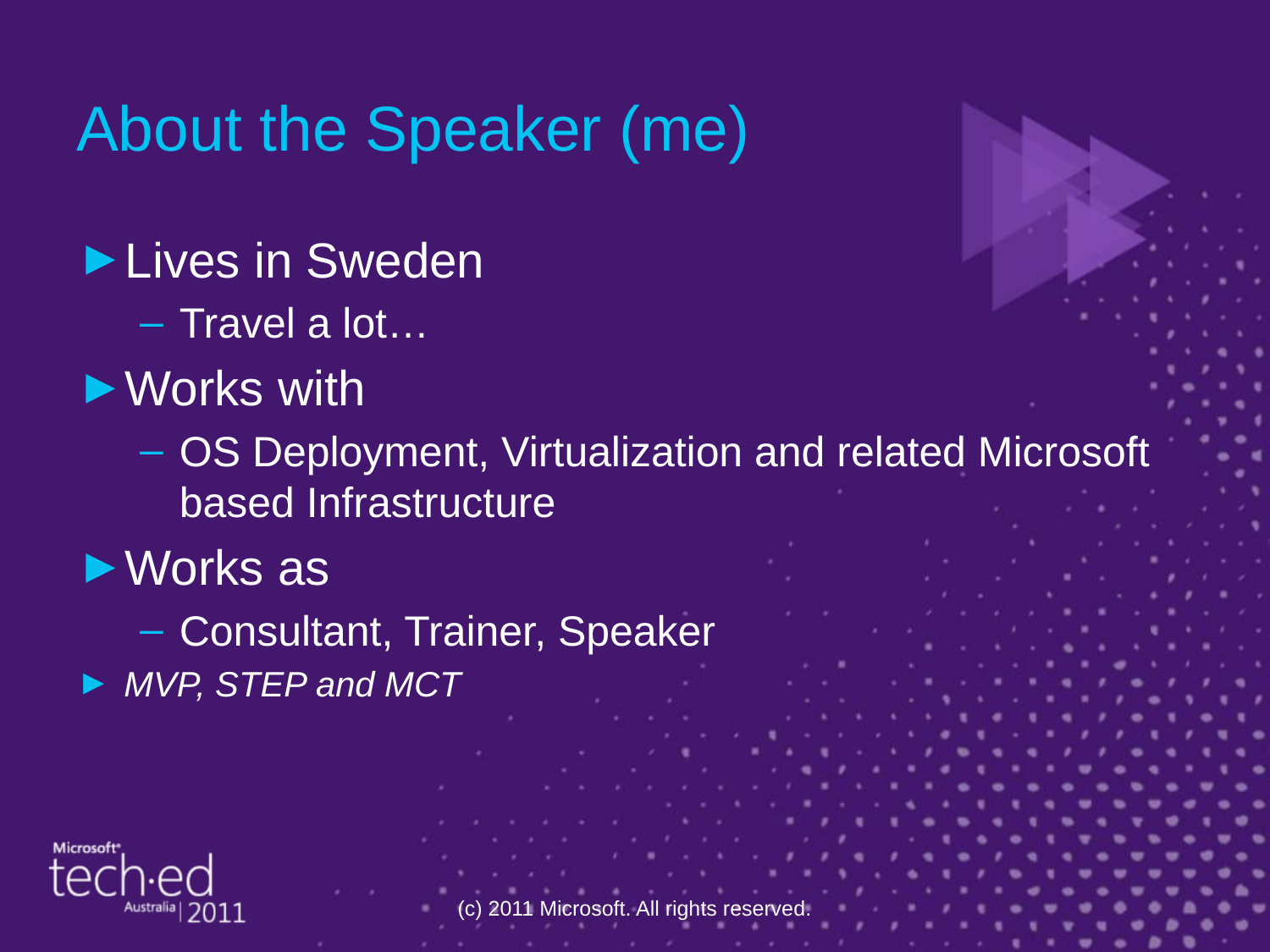

# About the Speaker (me)
Lives in Sweden
Travel a lot…
Works with
OS Deployment, Virtualization and related Microsoft based Infrastructure
Works as
Consultant, Trainer, Speaker
MVP, STEP and MCT
(c) 2011 Microsoft. All rights reserved.